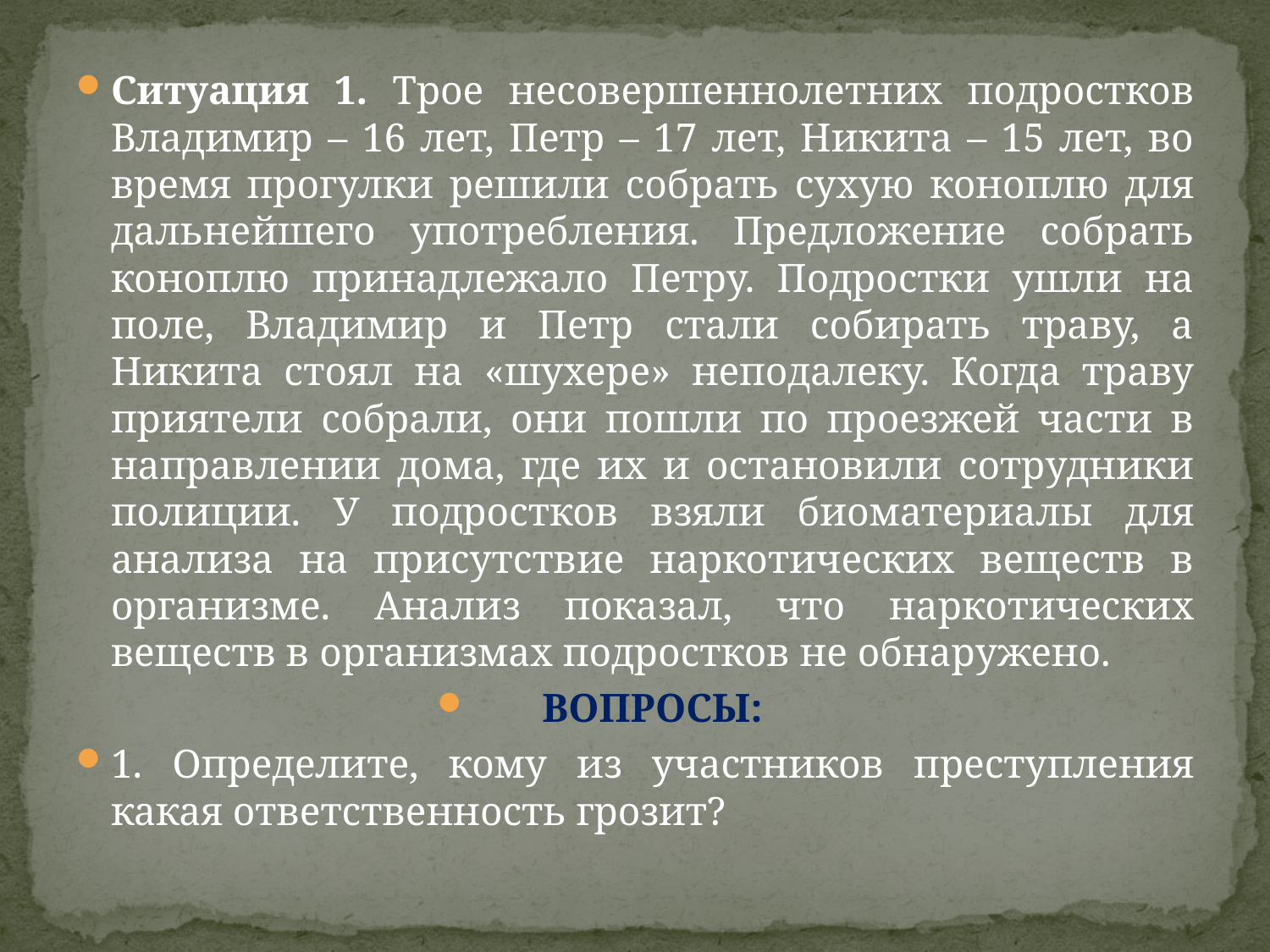

Ситуация 1. Трое несовершеннолетних подростков Владимир – 16 лет, Петр – 17 лет, Никита – 15 лет, во время прогулки решили собрать сухую коноплю для дальнейшего употребления. Предложение собрать коноплю принадлежало Петру. Подростки ушли на поле, Владимир и Петр стали собирать траву, а Никита стоял на «шухере» неподалеку. Когда траву приятели собрали, они пошли по проезжей части в направлении дома, где их и остановили сотрудники полиции. У подростков взяли биоматериалы для анализа на присутствие наркотических веществ в организме. Анализ показал, что наркотических веществ в организмах подростков не обнаружено.
ВОПРОСЫ:
1. Определите, кому из участников преступления какая ответственность грозит?